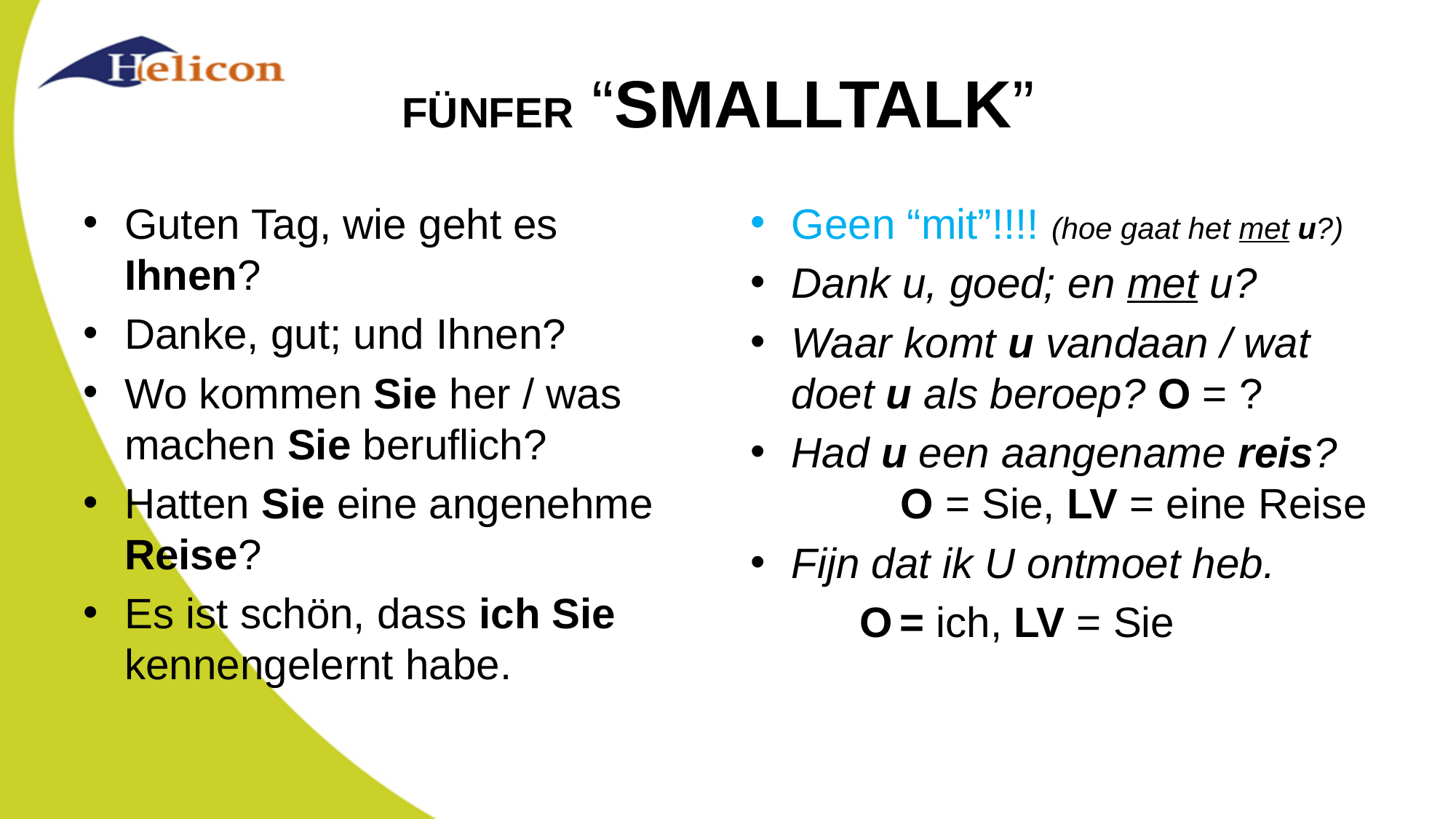

# FÜNFER “SMALLTALK”
Guten Tag, wie geht es Ihnen?
Danke, gut; und Ihnen?
Wo kommen Sie her / was machen Sie beruflich?
Hatten Sie eine angenehme Reise?
Es ist schön, dass ich Sie kennengelernt habe.

Geen “mit”!!!! (hoe gaat het met u?)
Dank u, goed; en met u?
Waar komt u vandaan / wat doet u als beroep? O = ?
Had u een aangename reis?           	O = Sie, LV = eine Reise
Fijn dat ik U ontmoet heb.
	O = ich, LV = Sie